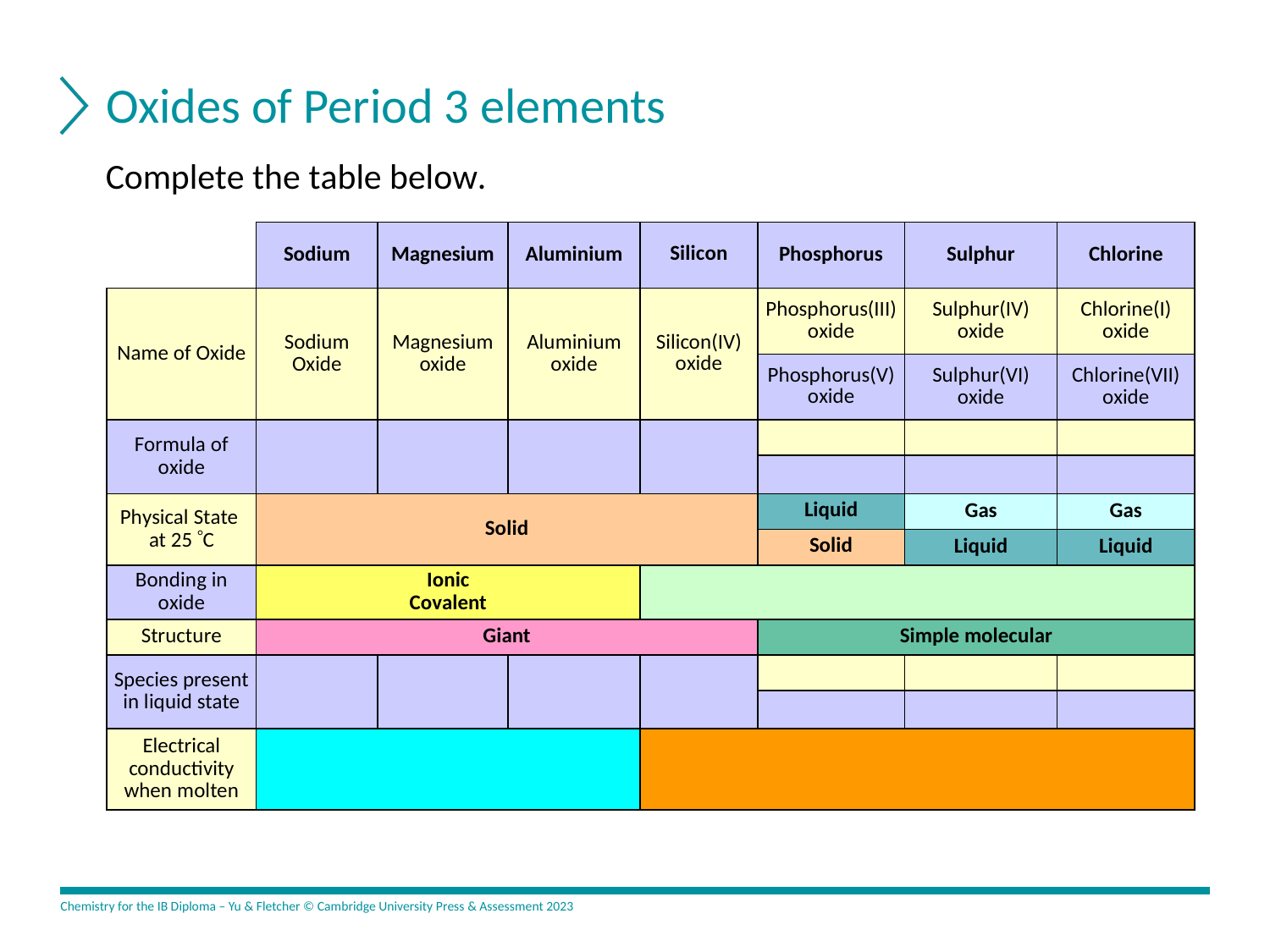

# Oxides of Period 3 elements
Complete the table below.
|  | Sodium | Magnesium | Aluminium | Silicon | Phosphorus | Sulphur | Chlorine |
| --- | --- | --- | --- | --- | --- | --- | --- |
| Name of Oxide | Sodium Oxide | Magnesium oxide | Aluminium oxide | Silicon(IV) oxide | Phosphorus(III) oxide | Sulphur(IV) oxide | Chlorine(I) oxide |
|  |  |  |  |  | Phosphorus(V) oxide | Sulphur(VI) oxide | Chlorine(VII) oxide |
| Formula of oxide |  |  |  |  |  |  |  |
|  |  |  |  |  |  |  |  |
| Physical State at 25 °C | Solid |  |  |  | Liquid | Gas | Gas |
|  |  |  |  |  | Solid | Liquid | Liquid |
| Bonding in oxide | Ionic Covalent |  |  |  | Covalent |  |  |
| Structure | Giant |  |  |  | Simple molecular | SIMPLE MOLECULAR |  |
| Species present in liquid state |  |  |  |  |  |  |  |
|  |  |  |  |  |  |  |  |
| Electrical conductivity when molten |  |  |  |  |  |  |  |